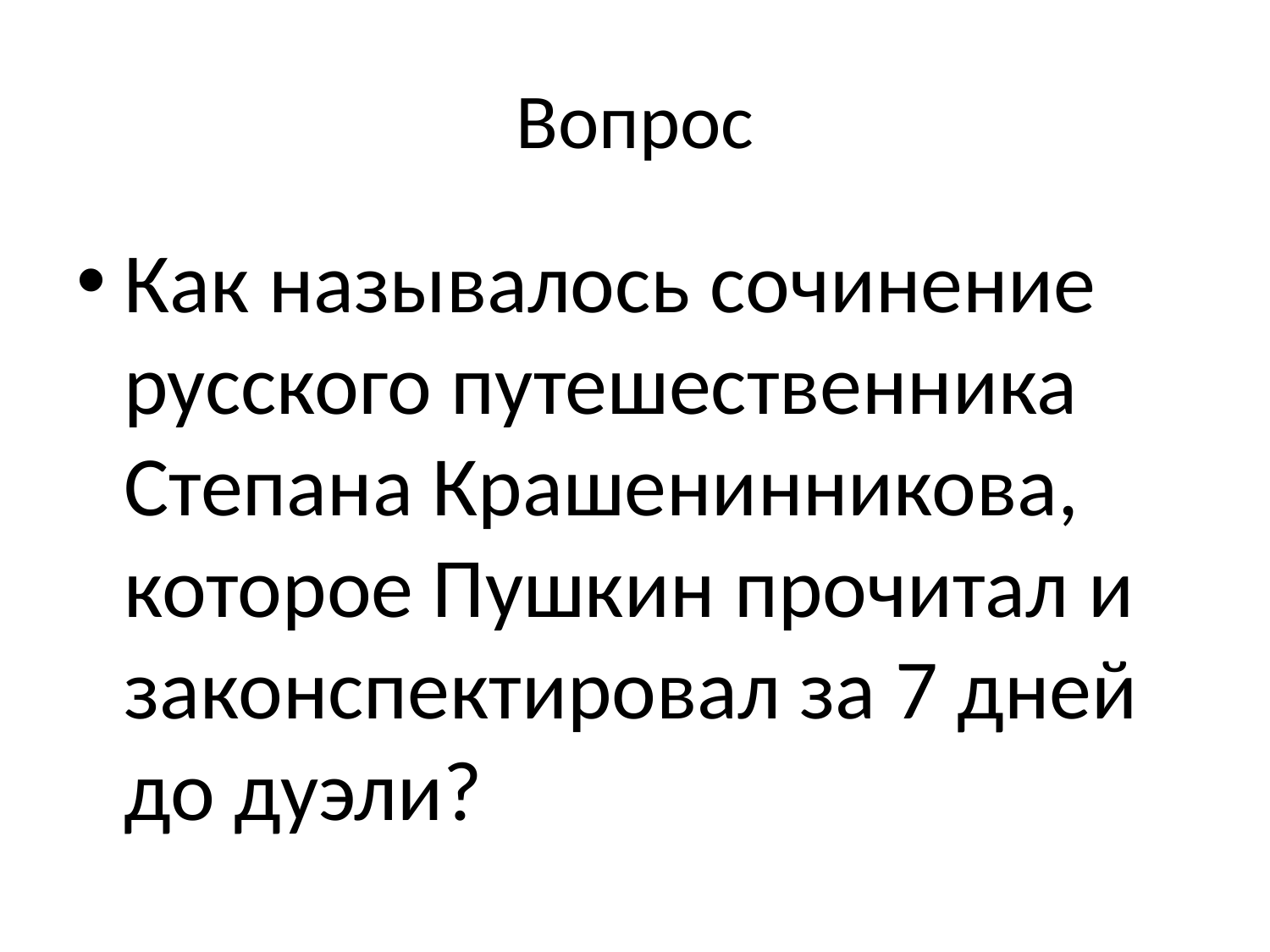

# Вопрос
Как называлось сочинение  русского путешественника Степана Крашенинникова, которое Пушкин прочитал и законспектировал за 7 дней до дуэли?